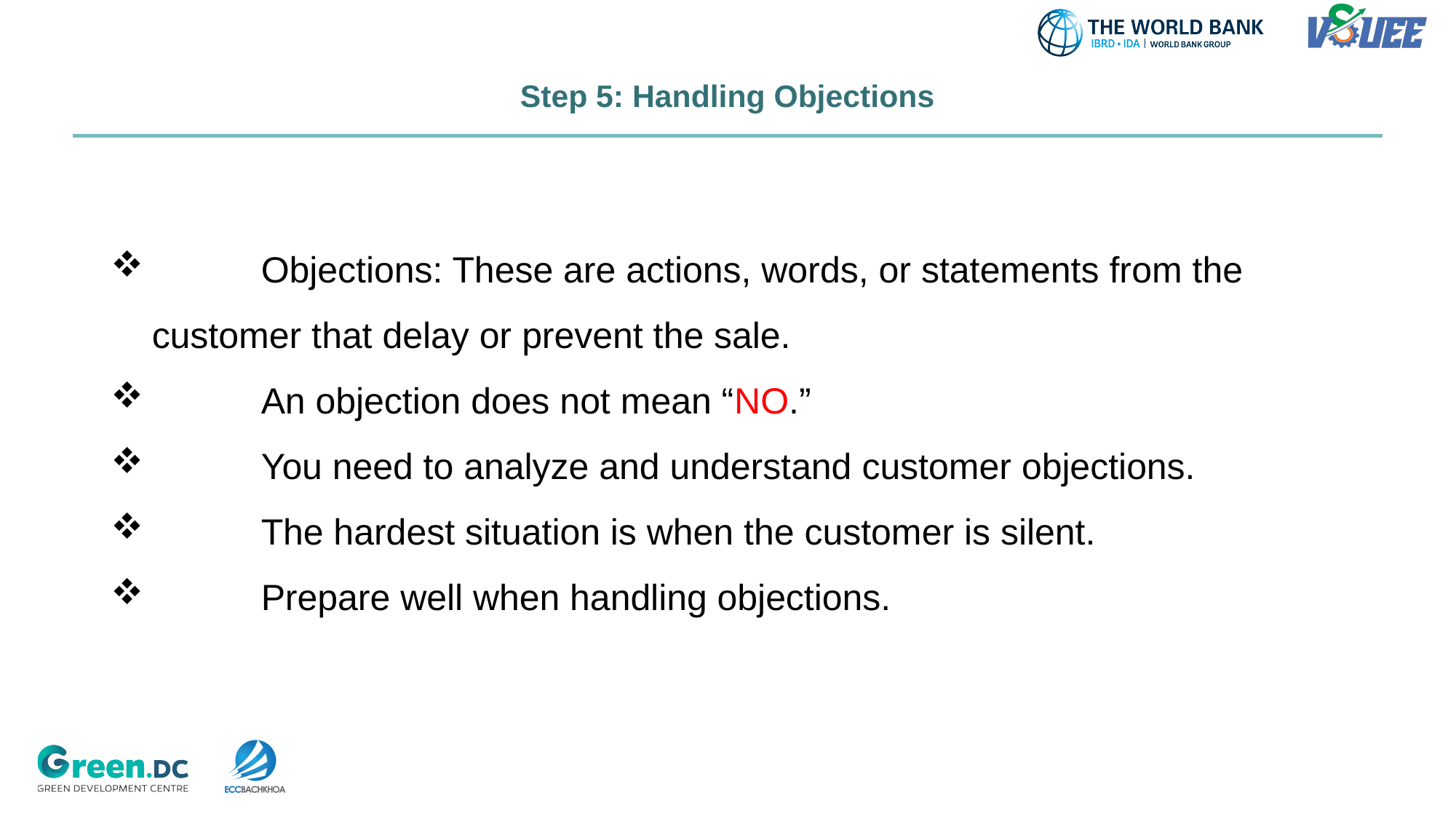

# Step 5: Handling Objections
	Objections: These are actions, words, or statements from the customer that delay or prevent the sale.
	An objection does not mean “NO.”
	You need to analyze and understand customer objections.
	The hardest situation is when the customer is silent.
	Prepare well when handling objections.